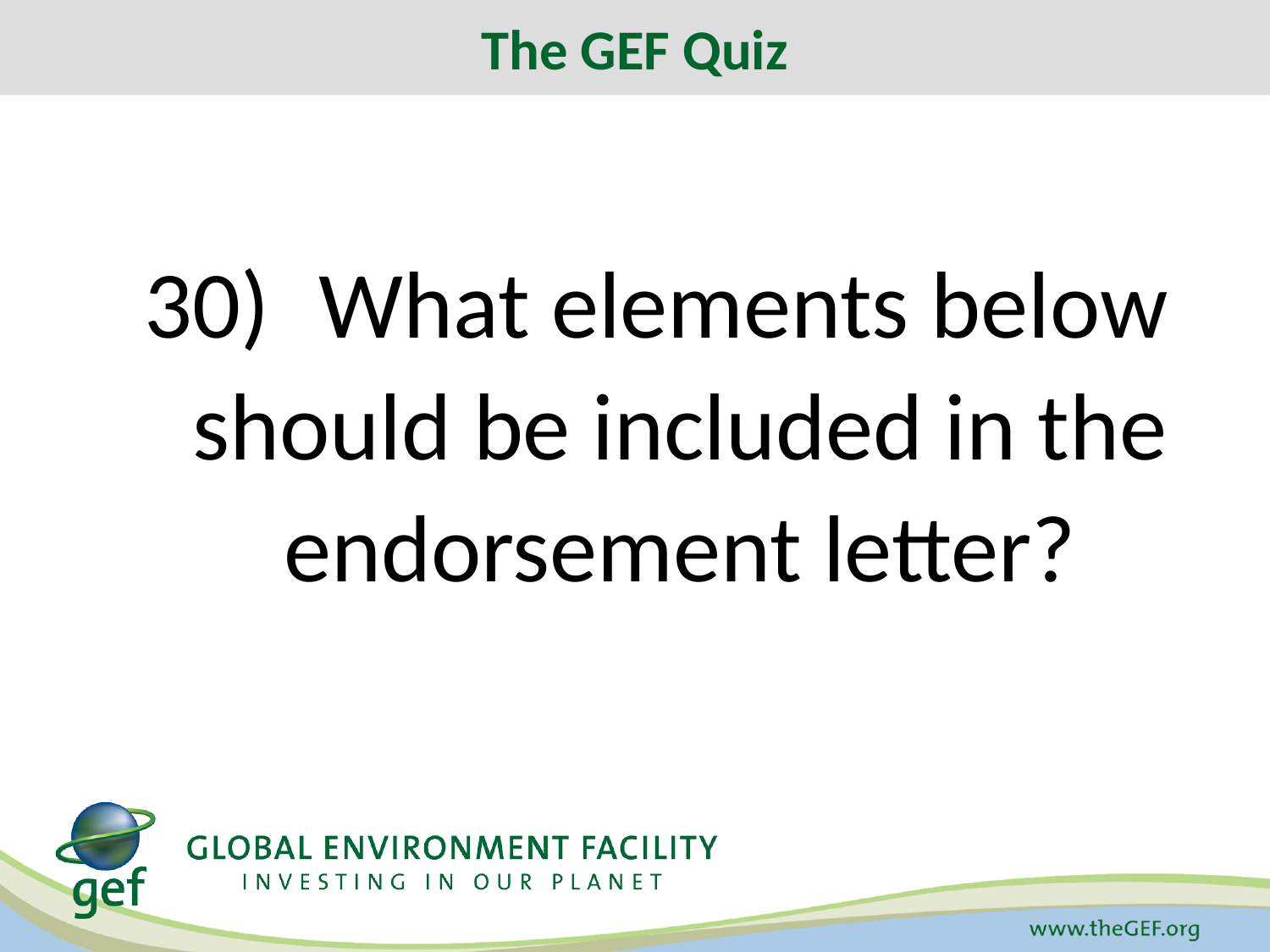

The GEF Quiz
# 30)	What elements below should be included in the endorsement letter?